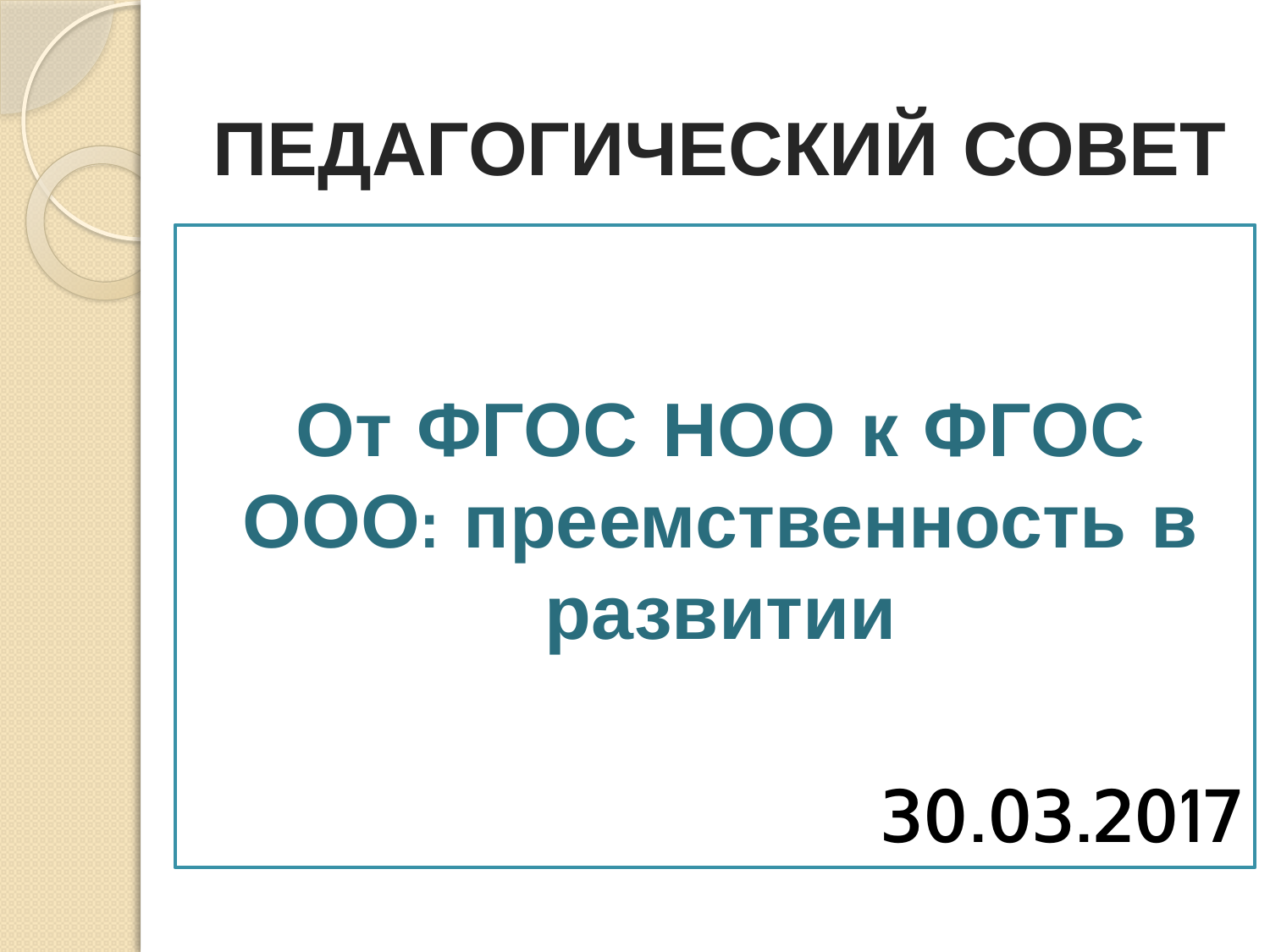

# ПЕДАГОГИЧЕСКИЙ СОВЕТ

От ФГОС НОО к ФГОС ООО: преемственность в развитии

30.03.2017